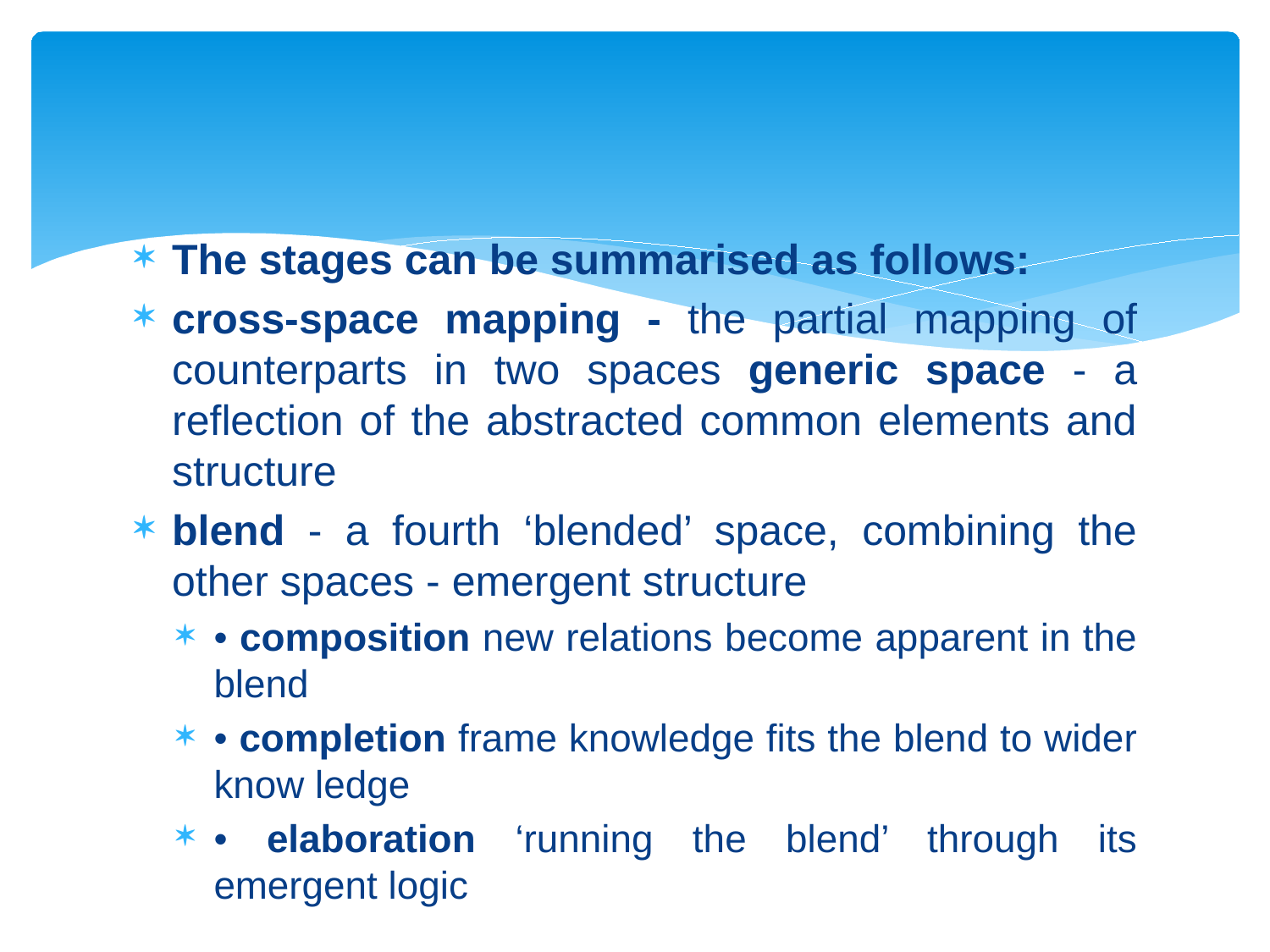

#
The stages can be summarised as follows:
cross-space mapping - the partial mapping of counterparts in two spaces generic space - a reflection of the abstracted common elements and structure
blend - a fourth ‘blended’ space, combining the other spaces - emergent structure
• composition new relations become apparent in the blend
• completion frame knowledge fits the blend to wider know ledge
• elaboration ‘running the blend’ through its emergent logic